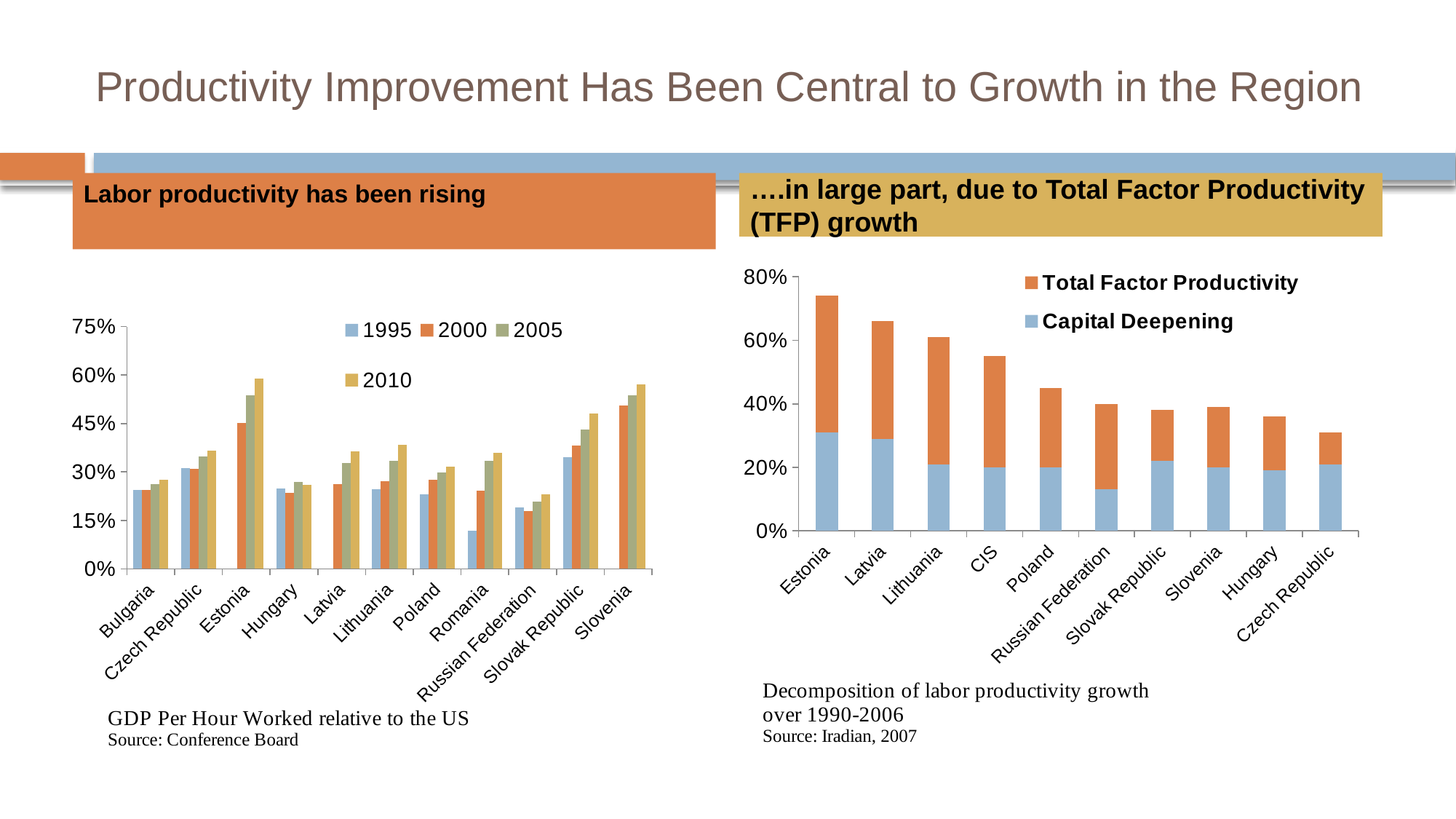

# Productivity Improvement Has Been Central to Growth in the Region
Labor productivity has been rising

….in large part, due to Total Factor Productivity (TFP) growth

### Chart

| Category | Capital Deepening | Total Factor Productivity |
|---|---|---|
| Estonia | 31.0 | 43.0 |
| Latvia | 29.0 | 37.0 |
| Lithuania | 21.0 | 40.0 |
| CIS | 20.0 | 35.0 |
| Poland | 20.0 | 25.0 |
| Russian Federation | 13.0 | 27.0 |
| Slovak Republic | 22.0 | 16.0 |
| Slovenia | 20.0 | 19.0 |
| Hungary | 19.0 | 17.0 |
| Czech Republic | 21.0 | 10.0 |

### Chart

| Category | 1995 | 2000 | 2005 | 2010 |
|---|---|---|---|---|
| Bulgaria | 24.338154769508698 | 24.539793746290854 | 26.343454282448413 | 27.61617036529971 |
| Czech Republic | 31.157333241466706 | 30.893487610080378 | 34.85246544499246 | 36.592793773667054 |
| Estonia | None | 45.23884455802356 | 53.64022286918051 | 59.00294208150992 |
| Hungary | 24.811361212339676 | 23.568715537084536 | 26.93023238947249 | 25.978788658823564 |
| Latvia | None | 26.143705726149435 | 32.84873378610158 | 36.3043405485397 |
| Lithuania | 24.666300507842738 | 27.07308982674948 | 33.40411658772588 | 38.419514914309595 |
| Poland | 23.185581869351353 | 27.538278854795156 | 29.82380834030752 | 31.635593982027487 |
| Romania | 11.763918574657092 | 24.27970641713318 | 33.43517680049446 | 35.948051156745336 |
| Russian Federation | 19.020298581782214 | 17.873553079628106 | 20.78395753163181 | 23.087564962435813 |
| Slovak Republic | 34.47697801109219 | 38.089135527249084 | 43.18386662406026 | 47.99028267277681 |
| Slovenia | None | 50.6061526397756 | 53.713314349721756 | 57.09697808284805 |